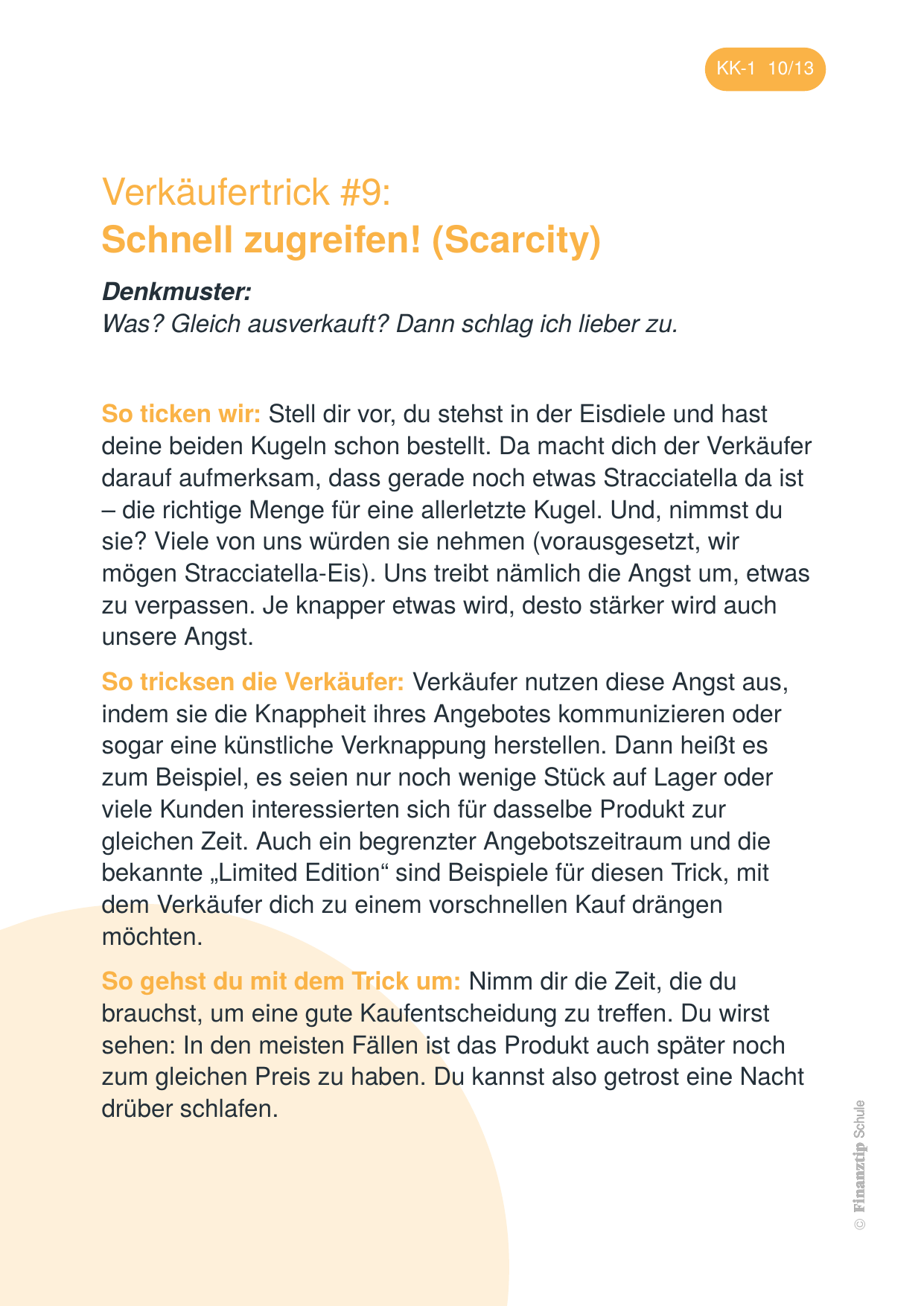

Verkäufertrick #9:
Schnell zugreifen! (Scarcity)
Denkmuster:
Was? Gleich ausverkauft? Dann schlag ich lieber zu.

So ticken wir: Stell dir vor, du stehst in der Eisdiele und hast deine beiden Kugeln schon bestellt. Da macht dich der Verkäufer darauf aufmerksam, dass gerade noch etwas Stracciatella da ist – die richtige Menge für eine allerletzte Kugel. Und, nimmst du sie? Viele von uns würden sie nehmen (vorausgesetzt, wir mögen Stracciatella-Eis). Uns treibt nämlich die Angst um, etwas zu verpassen. Je knapper etwas wird, desto stärker wird auch unsere Angst.
So tricksen die Verkäufer: Verkäufer nutzen diese Angst aus, indem sie die Knappheit ihres Angebotes kommunizieren oder sogar eine künstliche Verknappung herstellen. Dann heißt es zum Beispiel, es seien nur noch wenige Stück auf Lager oder viele Kunden interessierten sich für dasselbe Produkt zur gleichen Zeit. Auch ein begrenzter Angebotszeitraum und die bekannte „Limited Edition“ sind Beispiele für diesen Trick, mit dem Verkäufer dich zu einem vorschnellen Kauf drängen möchten.
So gehst du mit dem Trick um: Nimm dir die Zeit, die du brauchst, um eine gute Kaufentscheidung zu treffen. Du wirst sehen: In den meisten Fällen ist das Produkt auch später noch zum gleichen Preis zu haben. Du kannst also getrost eine Nacht drüber schlafen.